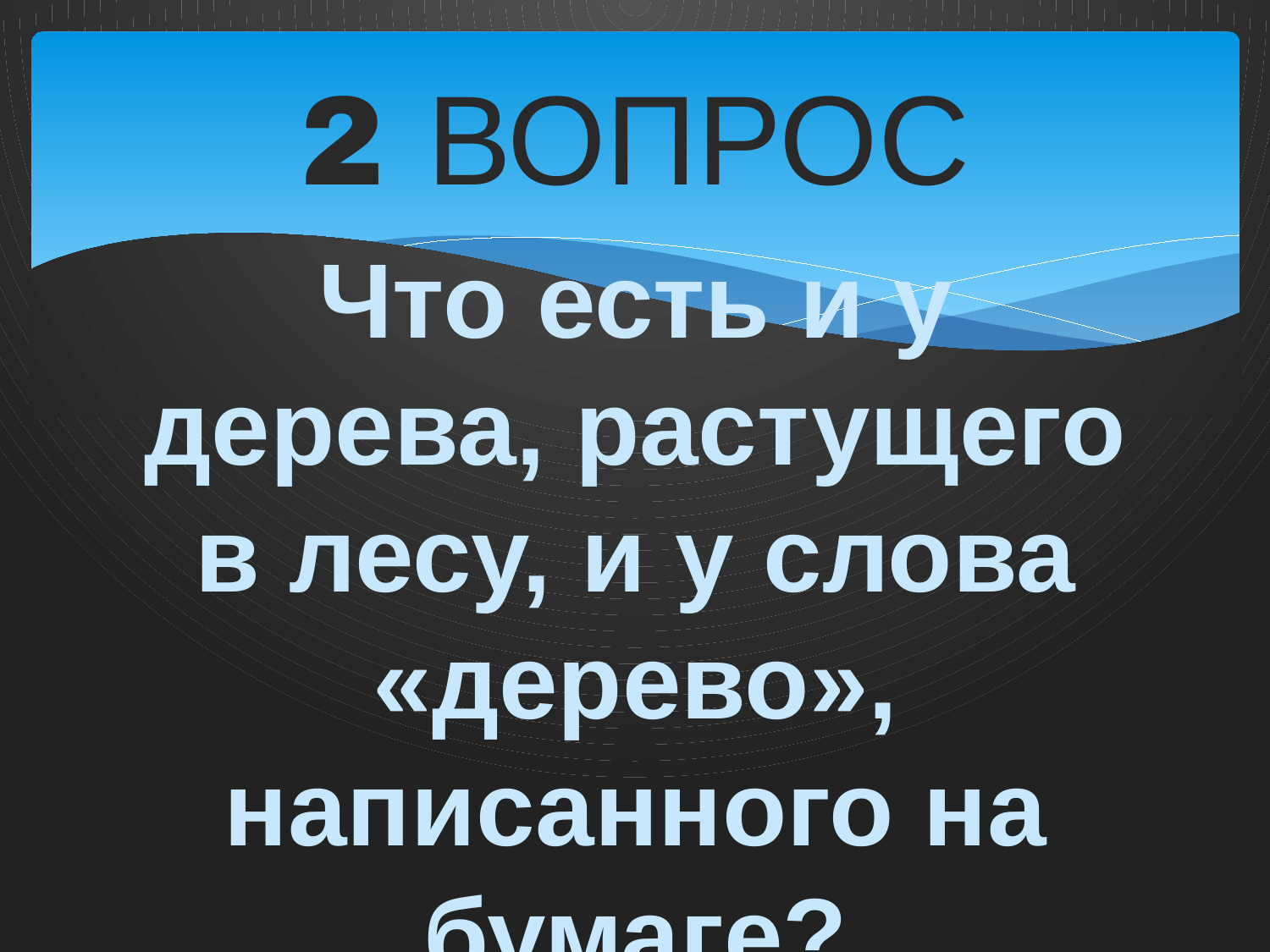

# 2 ВОПРОС
Что есть и у дерева, растущего в лесу, и у слова «дерево», написанного на бумаге?